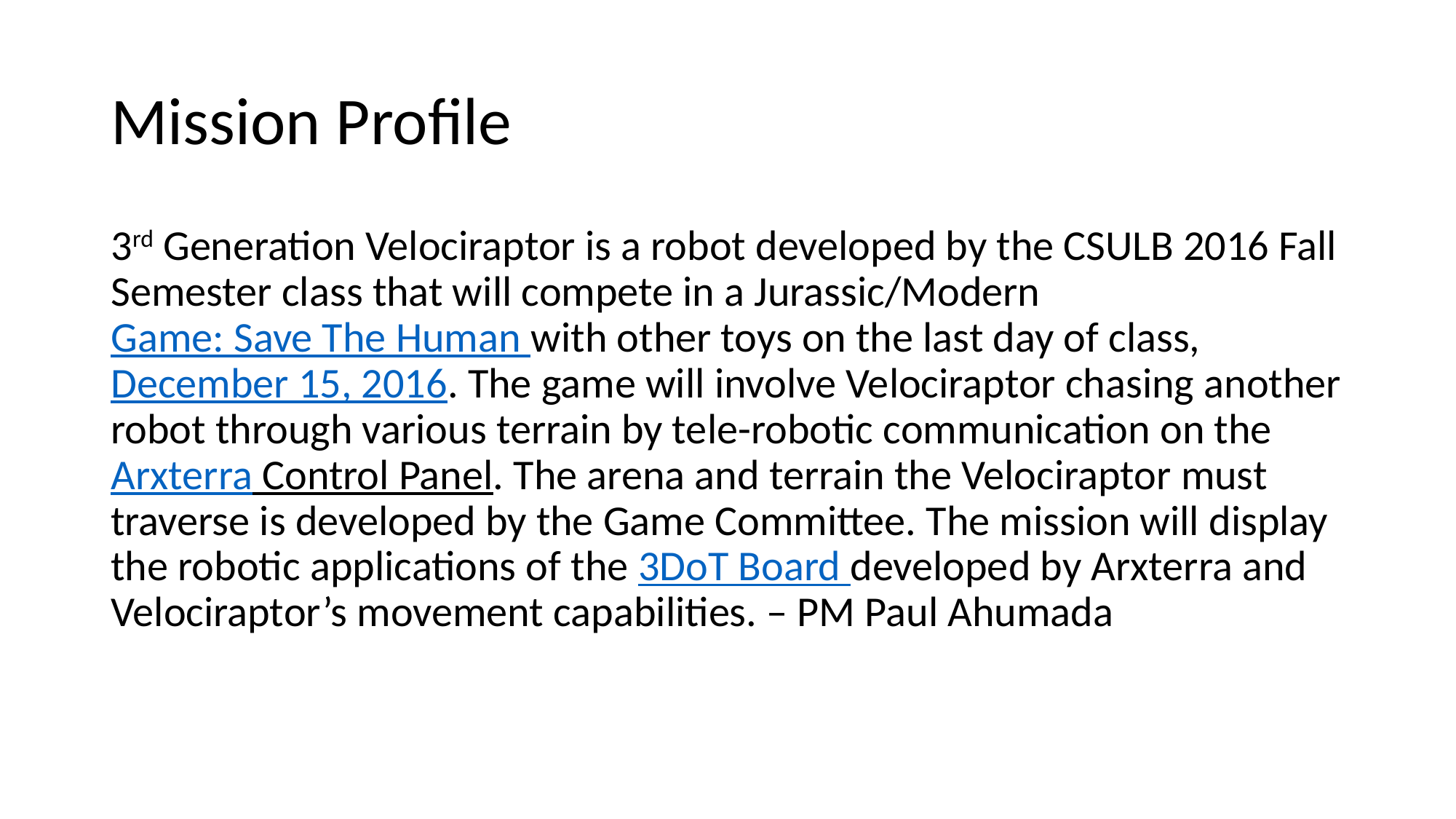

# Mission Profile
3rd Generation Velociraptor is a robot developed by the CSULB 2016 Fall Semester class that will compete in a Jurassic/Modern Game: Save The Human with other toys on the last day of class, December 15, 2016. The game will involve Velociraptor chasing another robot through various terrain by tele-robotic communication on the Arxterra Control Panel. The arena and terrain the Velociraptor must traverse is developed by the Game Committee. The mission will display the robotic applications of the 3DoT Board developed by Arxterra and Velociraptor’s movement capabilities. – PM Paul Ahumada